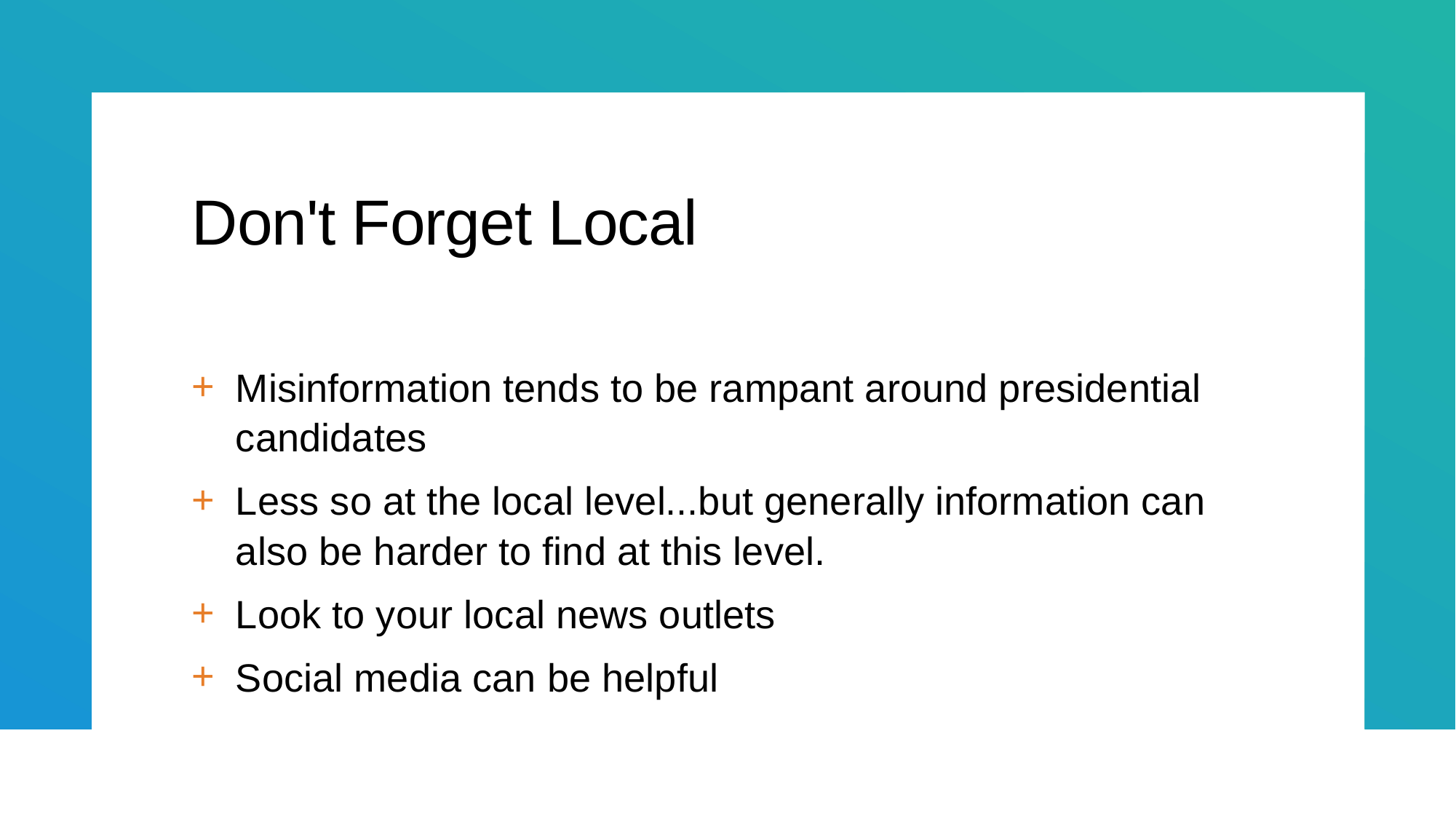

# Don't Forget Local
Misinformation tends to be rampant around presidential candidates
Less so at the local level...but generally information can also be harder to find at this level.
Look to your local news outlets
Social media can be helpful